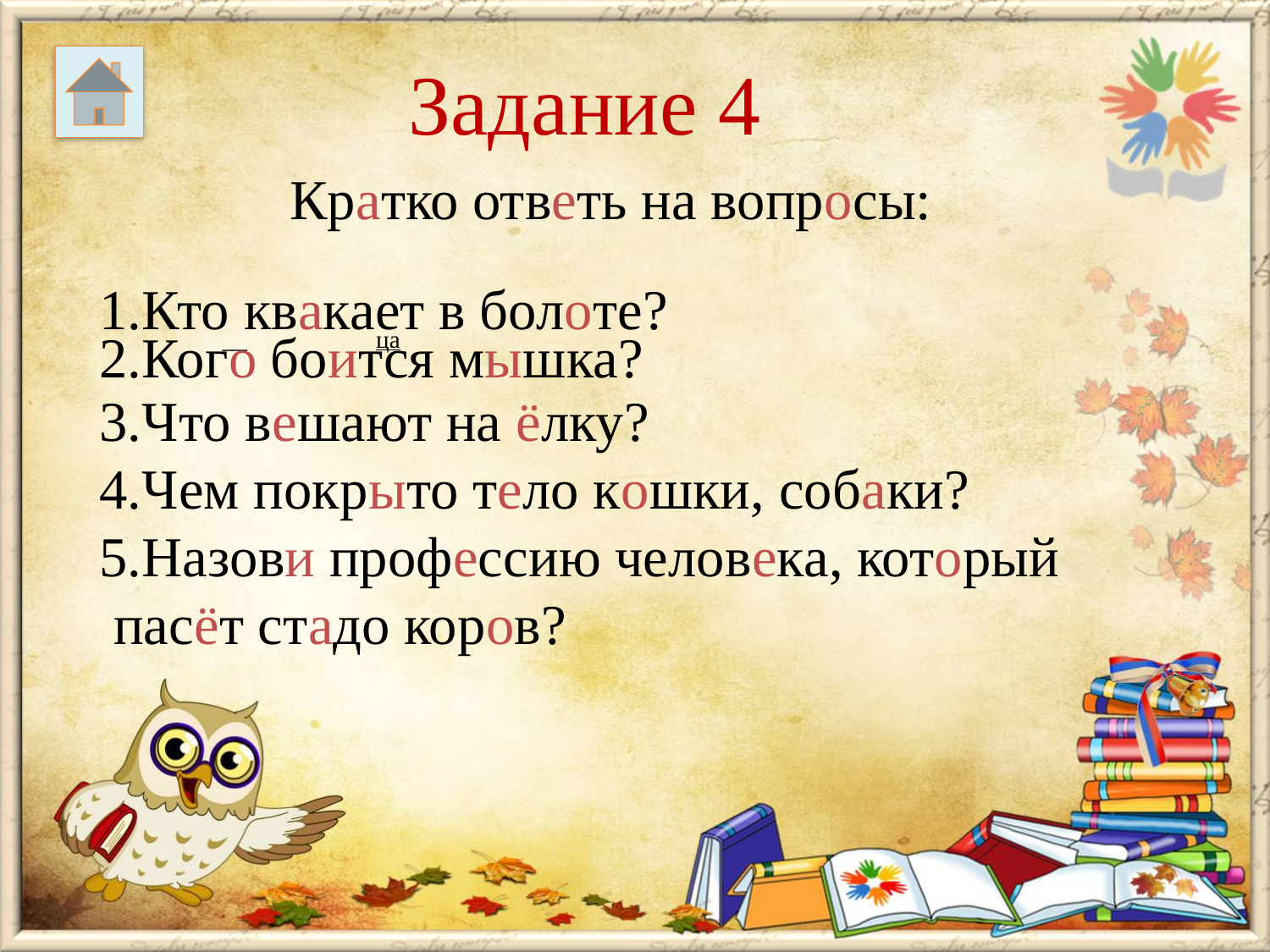

# Задание 4

Кратко ответь на вопросы:
1.Кто квакает в болоте?
                    __                     ца
2.Кого боится мышка?
3.Что вешают на ёлку?
4.Чем покрыто тело кошки, собаки?
5.Назови профессию человека, который
 пасёт стадо коров?